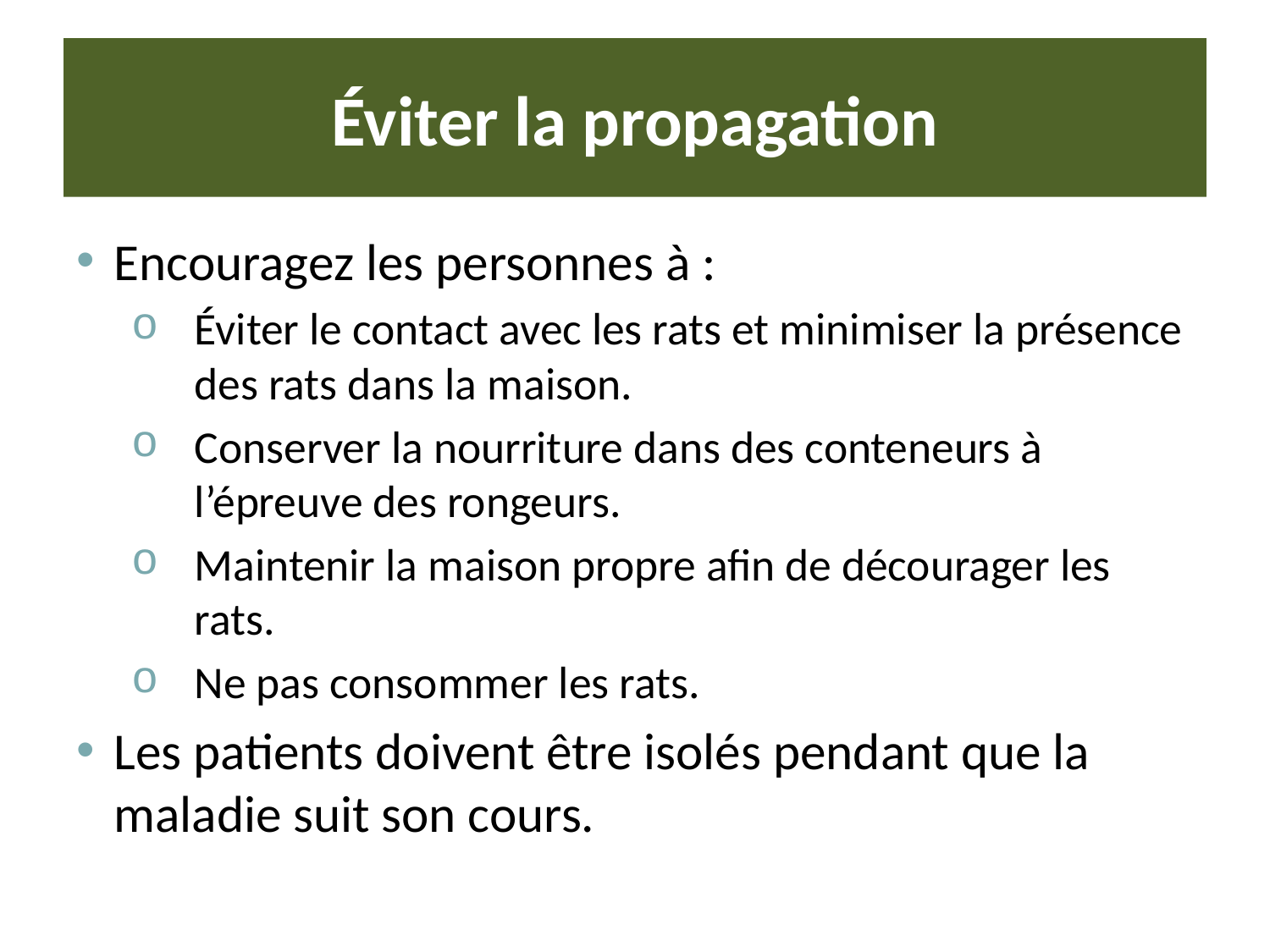

# Éviter la propagation
Encouragez les personnes à :
Éviter le contact avec les rats et minimiser la présence des rats dans la maison.
Conserver la nourriture dans des conteneurs à l’épreuve des rongeurs.
Maintenir la maison propre afin de décourager les rats.
Ne pas consommer les rats.
Les patients doivent être isolés pendant que la maladie suit son cours.